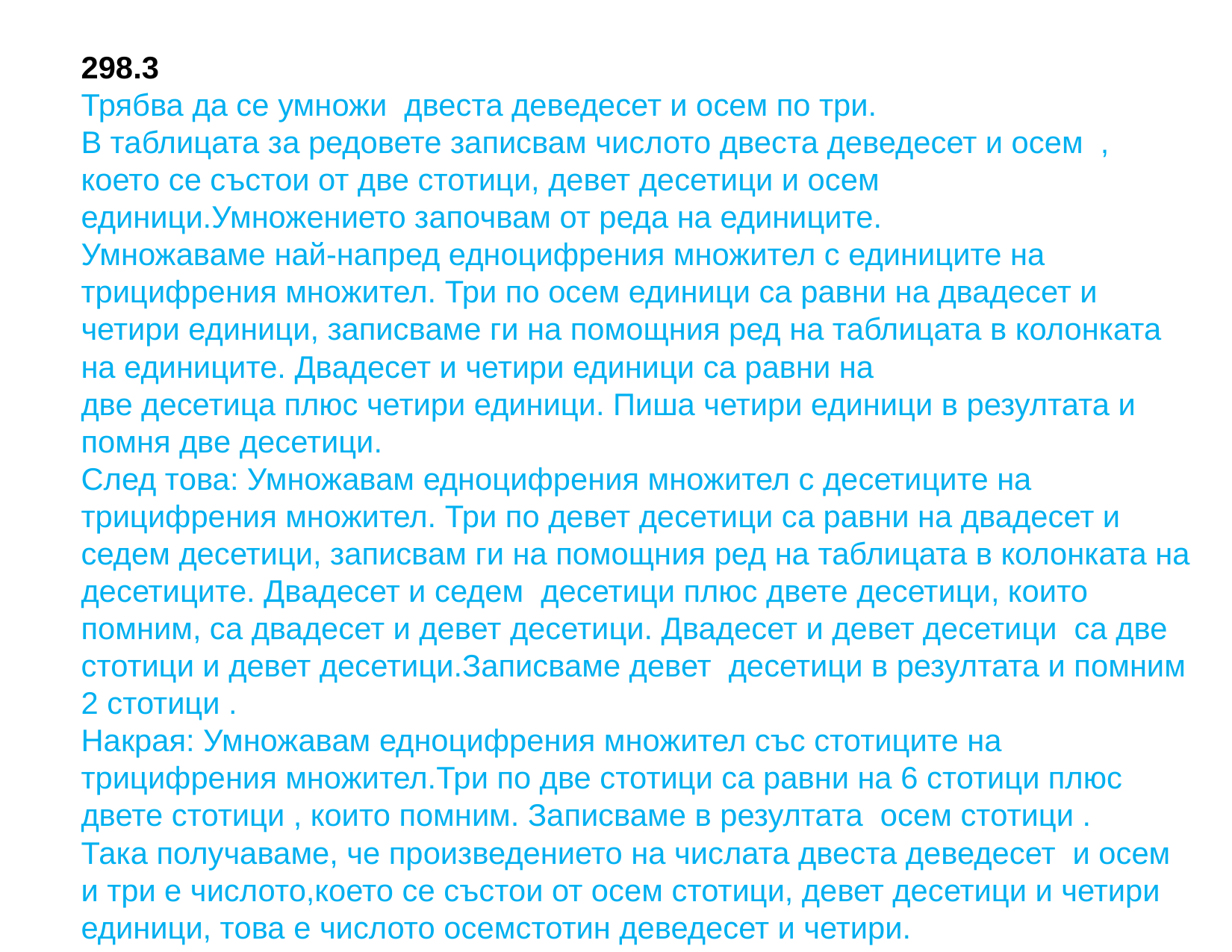

298.3
Трябва да се умножи  двеста деведесет и осем по три.
В таблицата за редовете записвам числото двеста деведесет и осем  , което се състои от две стотици, девет десетици и осем единици.Умножението започвам от реда на единиците.
Умножаваме най-напред едноцифрения множител с единиците на трицифрения множител. Три по осем единици са равни на двадесет и  четири единици, записваме ги на помощния ред на таблицата в колонката на единиците. Двадесет и четири единици са равни на
две десетица плюс четири единици. Пиша четири единици в резултата и помня две десетици.
След това: Умножавам едноцифрения множител с десетиците на трицифрения множител. Три по девет десетици са равни на двадесет и седем десетици, записвам ги на помощния ред на таблицата в колонката на десетиците. Двадесет и седем  десетици плюс двете десетици, които помним, са двадесет и девет десетици. Двадесет и девет десетици  са две стотици и девет десетици.Записваме девет  десетици в резултата и помним 2 стотици .
Накрая: Умножавам едноцифрения множител със стотиците на трицифрения множител.Три по две стотици са равни на 6 стотици плюс двете стотици , които помним. Записваме в резултата  осем стотици .
Така получаваме, че произведението на числата двеста деведесет  и осем и три е числото,което се състои от осем стотици, девет десетици и четири единици, това е числото осемстотин деведесет и четири.